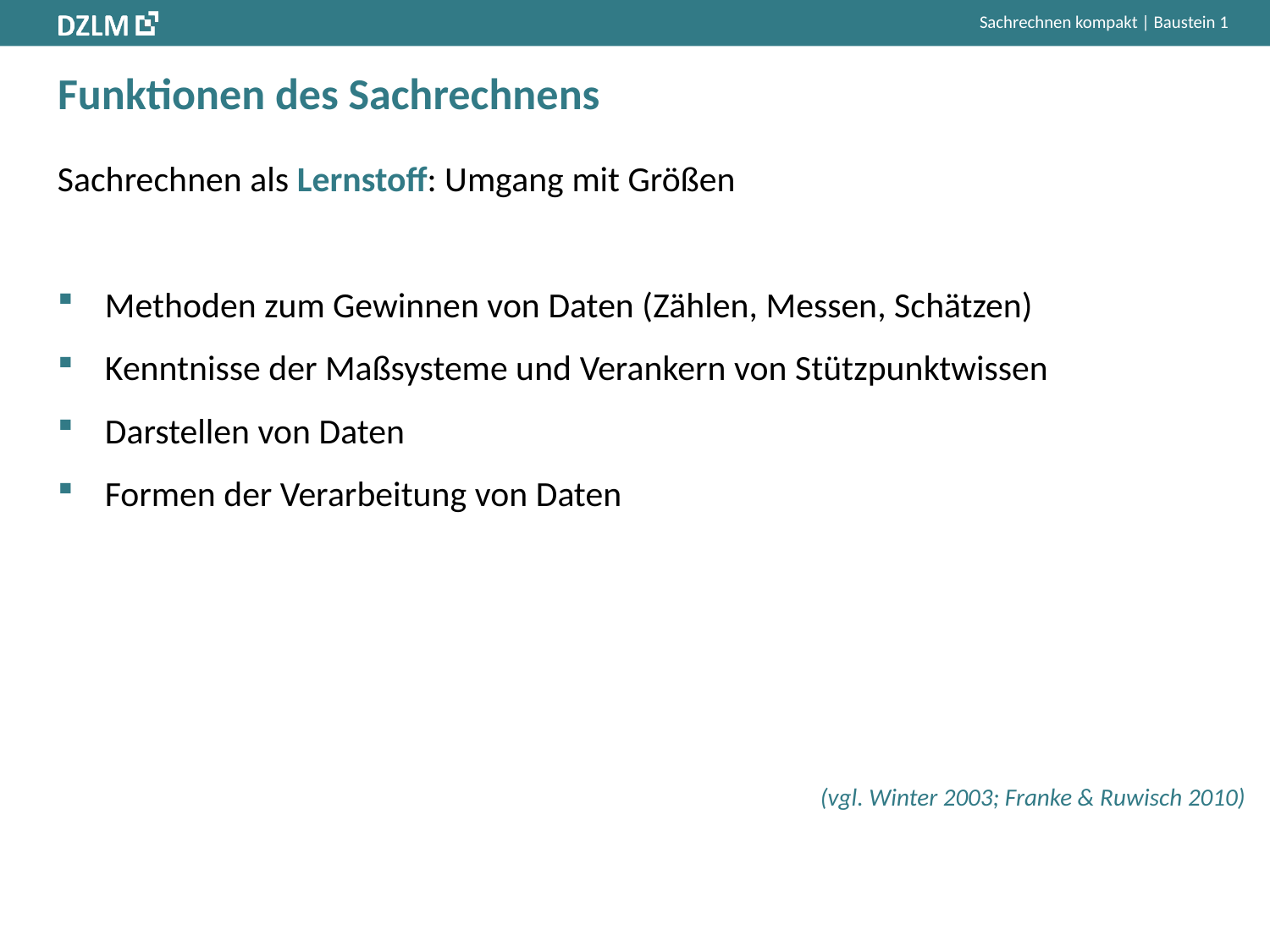

# Funktionen des Sachrechnens
Sachrechnen als Lernstoff: Umgang mit Größen

Methoden zum Gewinnen von Daten (Zählen, Messen, Schätzen)
Kenntnisse der Maßsysteme und Verankern von Stützpunktwissen
Darstellen von Daten
Formen der Verarbeitung von Daten

(vgl. Winter 2003; Franke & Ruwisch 2010)